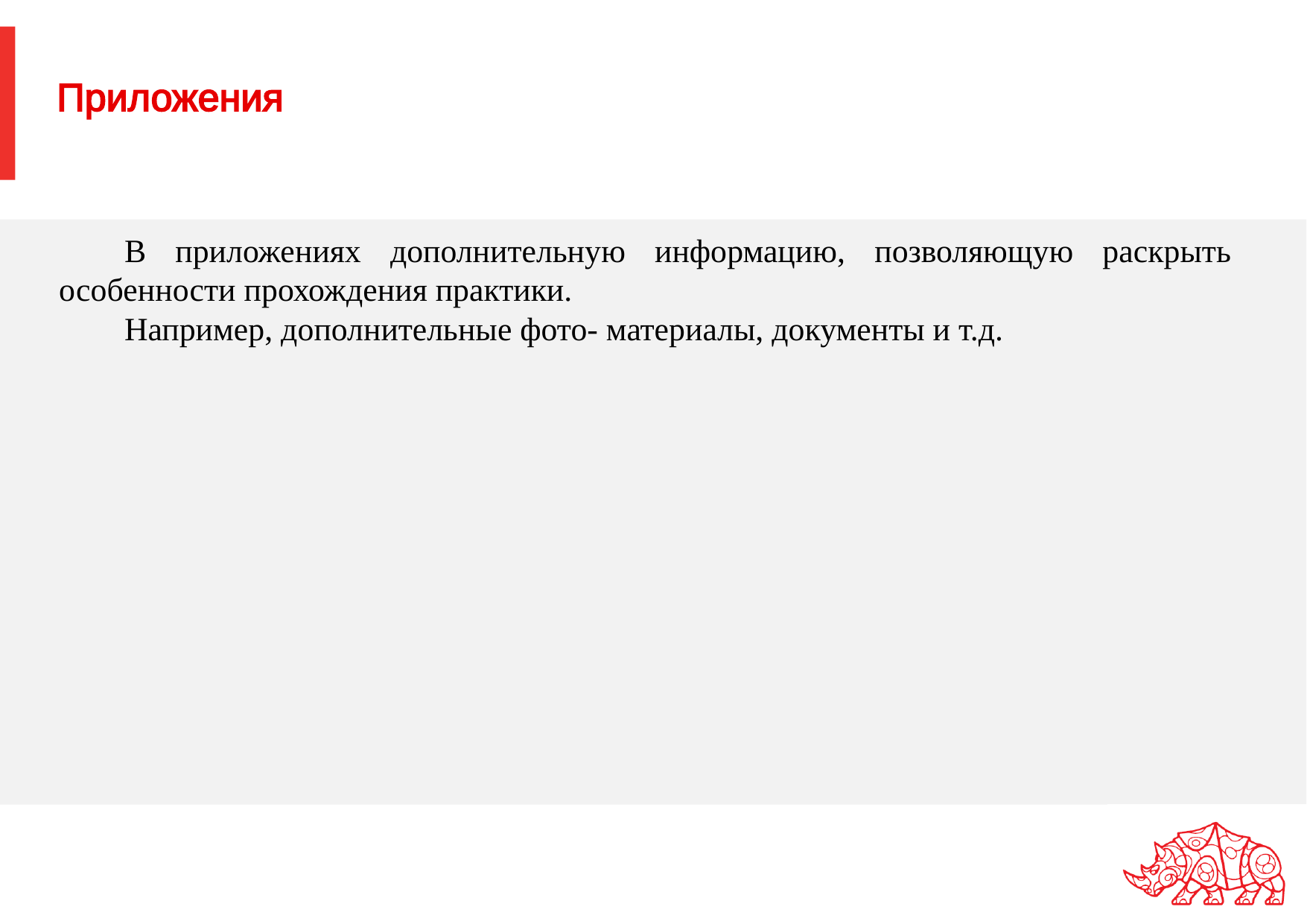

# Приложения
В приложениях дополнительную информацию, позволяющую раскрыть особенности прохождения практики.
Например, дополнительные фото- материалы, документы и т.д.